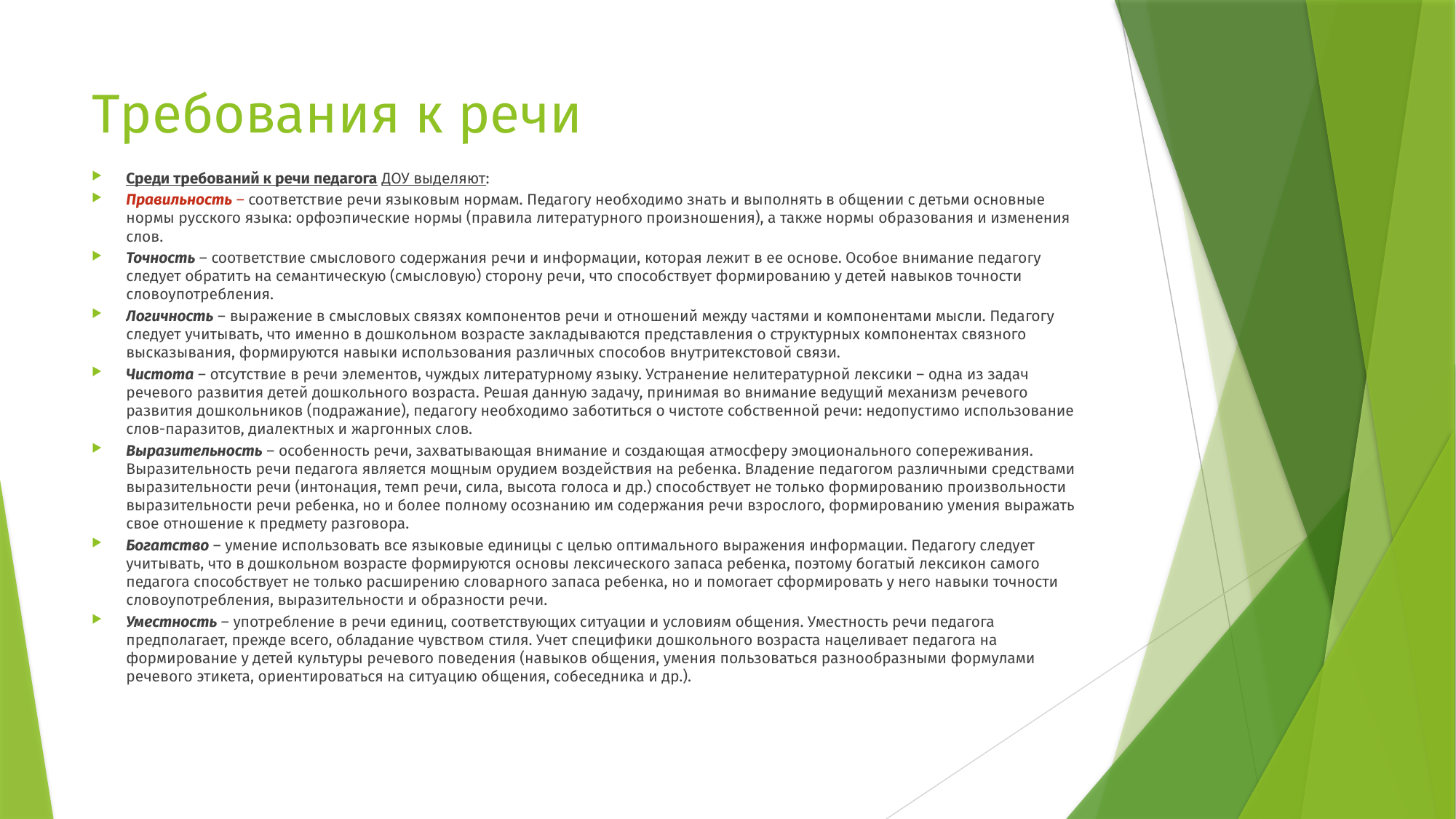

# Требования к речи

Среди требований к речи педагога ДОУ выделяют:
Правильность – соответствие речи языковым нормам. Педагогу необходимо знать и выполнять в общении с детьми основные нормы русского языка: орфоэпические нормы (правила литературного произношения), а также нормы образования и изменения слов.
Точность – соответствие смыслового содержания речи и информации, которая лежит в ее основе. Особое внимание педагогу следует обратить на семантическую (смысловую) сторону речи, что способствует формированию у детей навыков точности словоупотребления.
Логичность – выражение в смысловых связях компонентов речи и отношений между частями и компонентами мысли. Педагогу следует учитывать, что именно в дошкольном возрасте закладываются представления о структурных компонентах связного высказывания, формируются навыки использования различных способов внутритекстовой связи.
Чистота – отсутствие в речи элементов, чуждых литературному языку. Устранение нелитературной лексики – одна из задач речевого развития детей дошкольного возраста. Решая данную задачу, принимая во внимание ведущий механизм речевого развития дошкольников (подражание), педагогу необходимо заботиться о чистоте собственной речи: недопустимо использование слов-паразитов, диалектных и жаргонных слов.
Выразительность – особенность речи, захватывающая внимание и создающая атмосферу эмоционального сопереживания. Выразительность речи педагога является мощным орудием воздействия на ребенка. Владение педагогом различными средствами выразительности речи (интонация, темп речи, сила, высота голоса и др.) способствует не только формированию произвольности выразительности речи ребенка, но и более полному осознанию им содержания речи взрослого, формированию умения выражать свое отношение к предмету разговора.
Богатство – умение использовать все языковые единицы с целью оптимального выражения информации. Педагогу следует учитывать, что в дошкольном возрасте формируются основы лексического запаса ребенка, поэтому богатый лексикон самого педагога способствует не только расширению словарного запаса ребенка, но и помогает сформировать у него навыки точности словоупотребления, выразительности и образности речи.
Уместность – употребление в речи единиц, соответствующих ситуации и условиям общения. Уместность речи педагога предполагает, прежде всего, обладание чувством стиля. Учет специфики дошкольного возраста нацеливает педагога на формирование у детей культуры речевого поведения (навыков общения, умения пользоваться разнообразными формулами речевого этикета, ориентироваться на ситуацию общения, собеседника и др.).